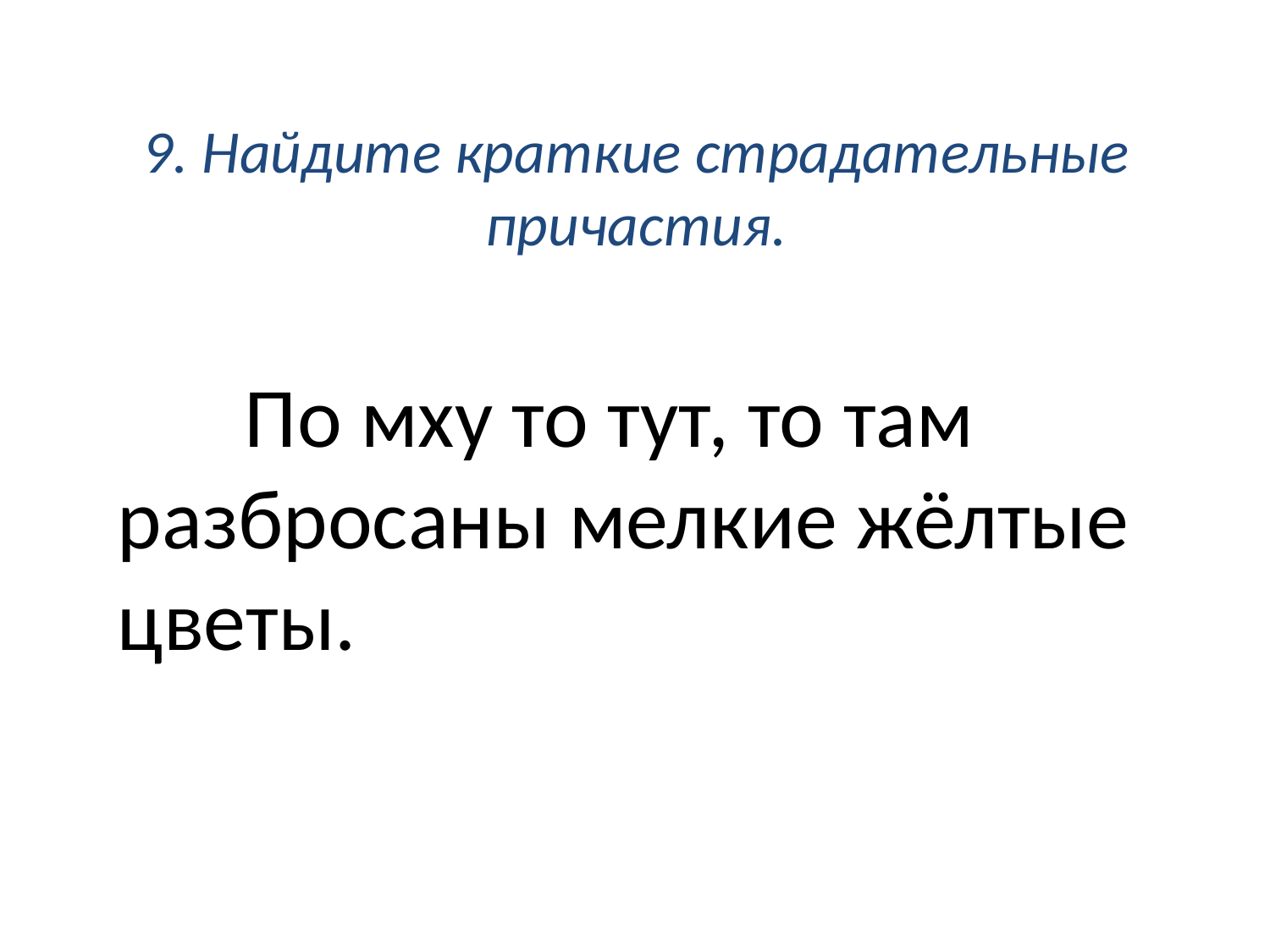

# 9. Найдите краткие страдательные причастия.
	По мху то тут, то там разбросаны мелкие жёлтые цветы.